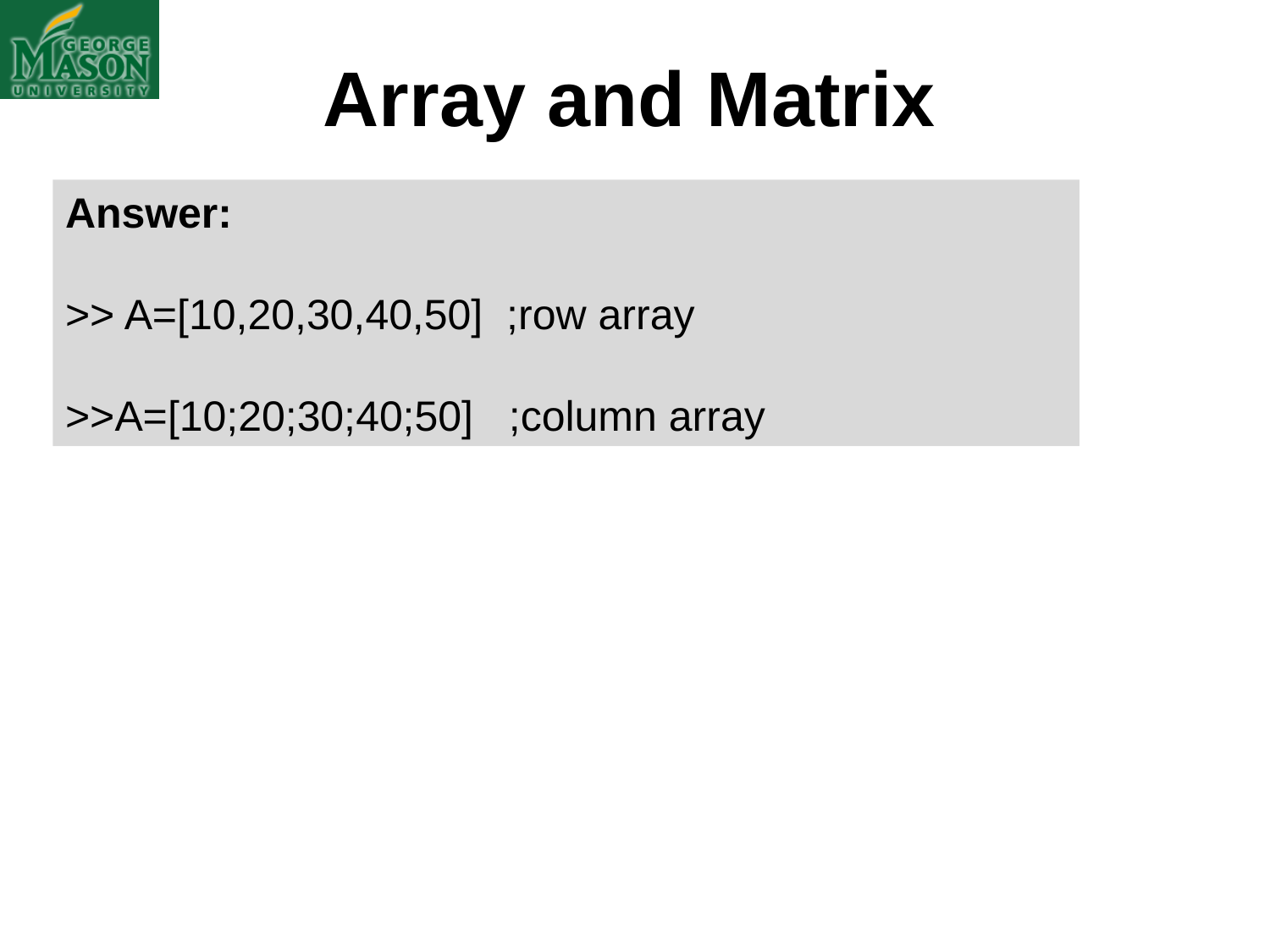

# Array and Matrix
Answer:

>> A=[10,20,30,40,50]  ;row array

>>A=[10;20;30;40;50]   ;column array